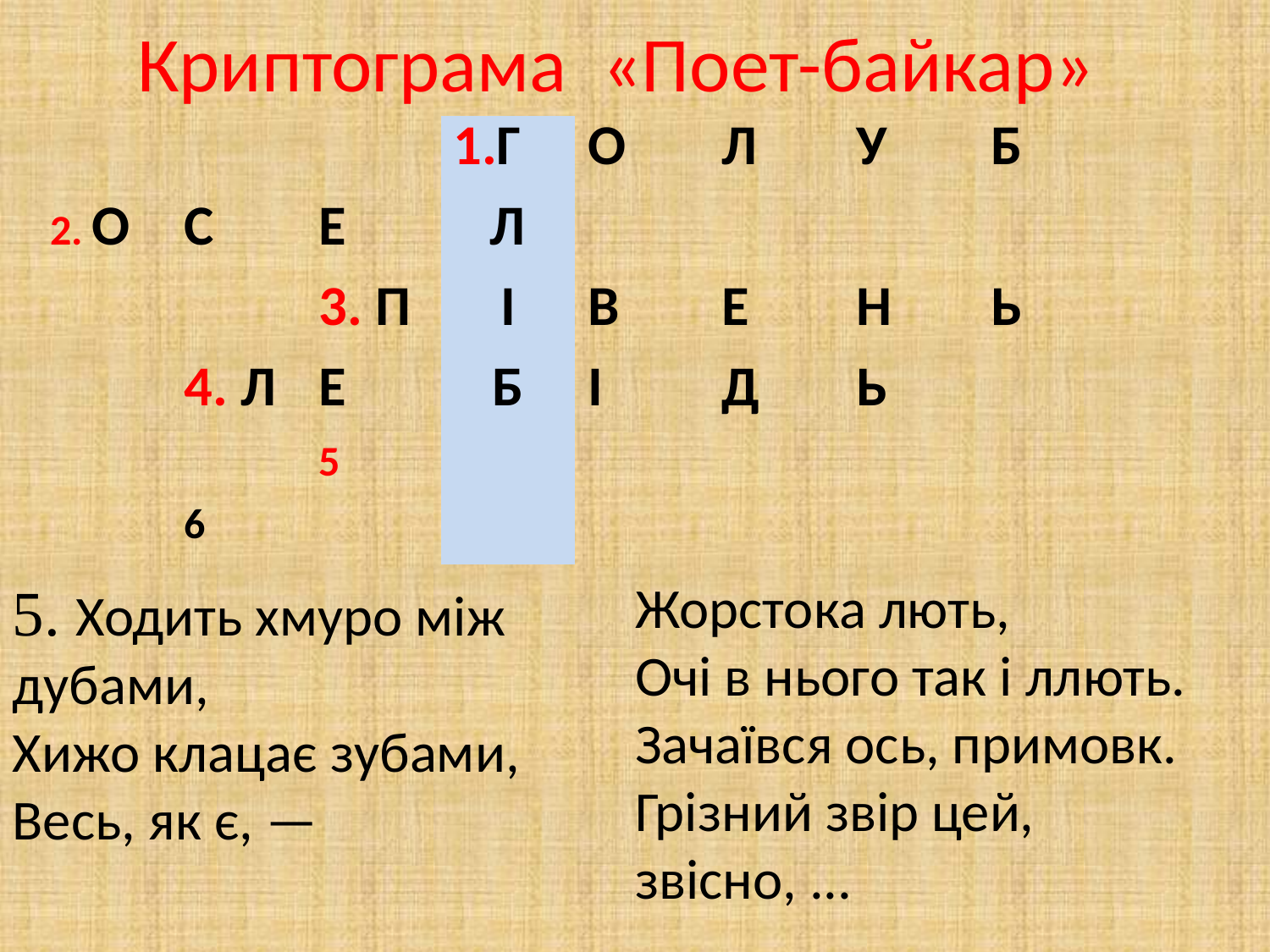

# Криптограма  «Поет-байкар»
|  |  |  | 1.Г | О | Л | У | Б |  |
| --- | --- | --- | --- | --- | --- | --- | --- | --- |
| 2. О | С | Е | Л |  |  |  |  |  |
|  |  | 3. П | І | В | Е | Н | Ь |  |
|  | 4. Л | Е | Б | І | Д | Ь |  |  |
|  |  | 5 |  |  |  |  |  |  |
|  | 6 |  |  |  |  |  |  |  |

5. Ходить хмуро між дубами,
Хижо клацає зубами,
Весь, як є, —

Жорстока лють,
Очі в нього так і ллють.
Зачаївся ось, примовк.
Грізний звір цей, звісно, ...